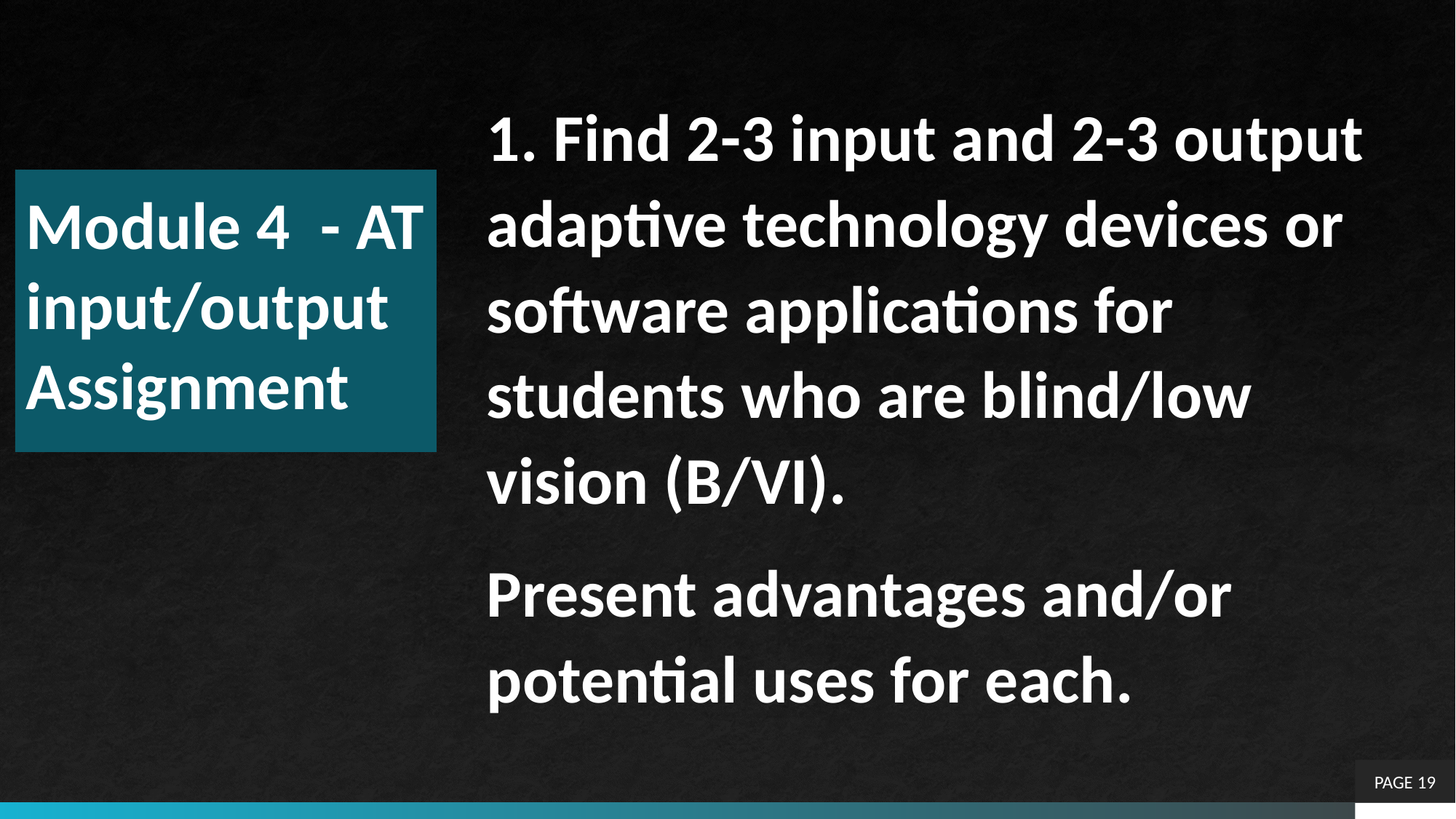

1. Find 2-3 input and 2-3 output adaptive technology devices or software applications for students who are blind/low vision (B/VI).
Present advantages and/or potential uses for each.

# Module 4  - AT input/output Assignment
PAGE 19